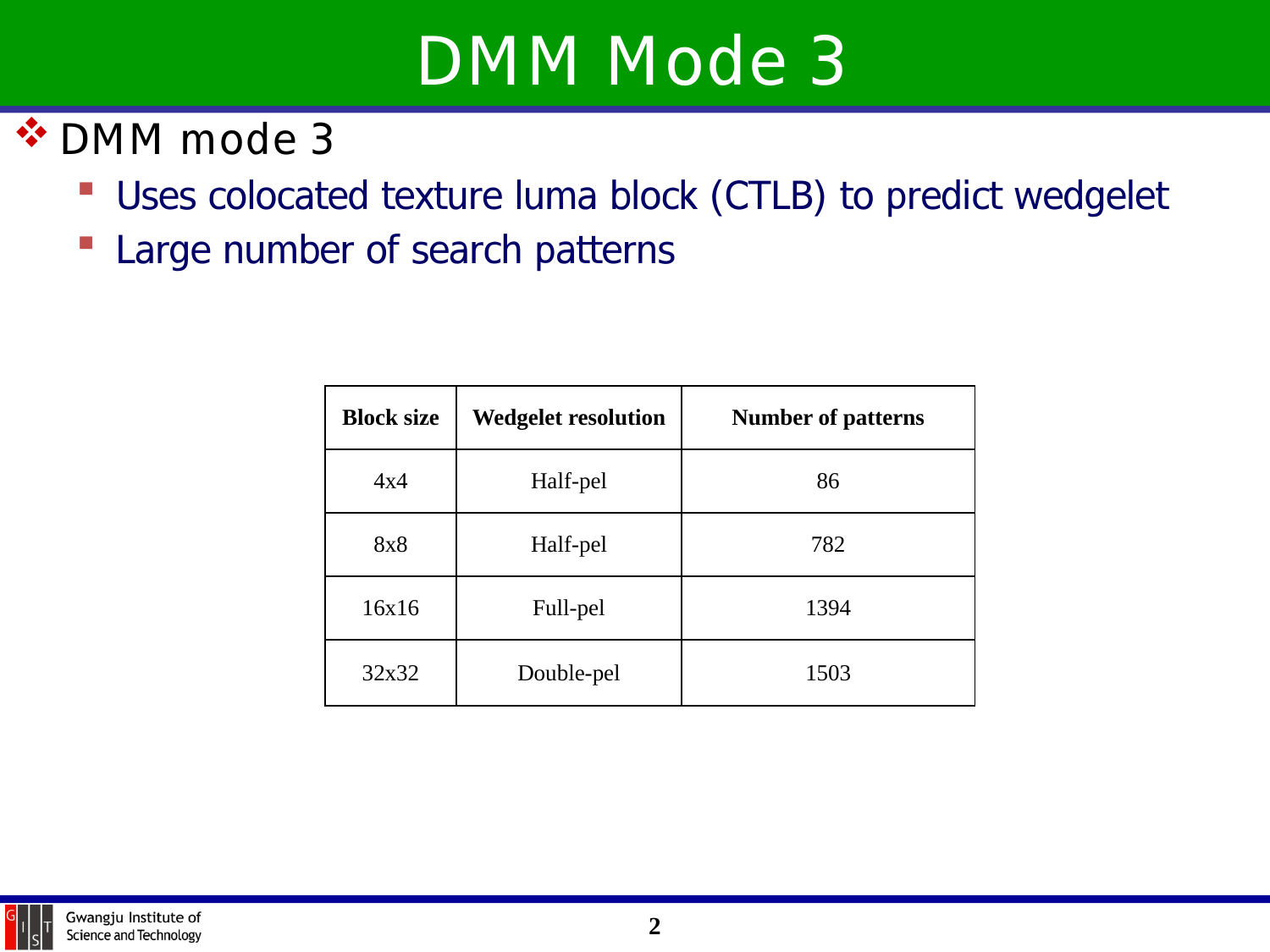

# DMM Mode 3
DMM mode 3
Uses colocated texture luma block (CTLB) to predict wedgelet
Large number of search patterns
| Block size | Wedgelet resolution | Number of patterns |
| --- | --- | --- |
| 4x4 | Half-pel | 86 |
| 8x8 | Half-pel | 782 |
| 16x16 | Full-pel | 1394 |
| 32x32 | Double-pel | 1503 |
2